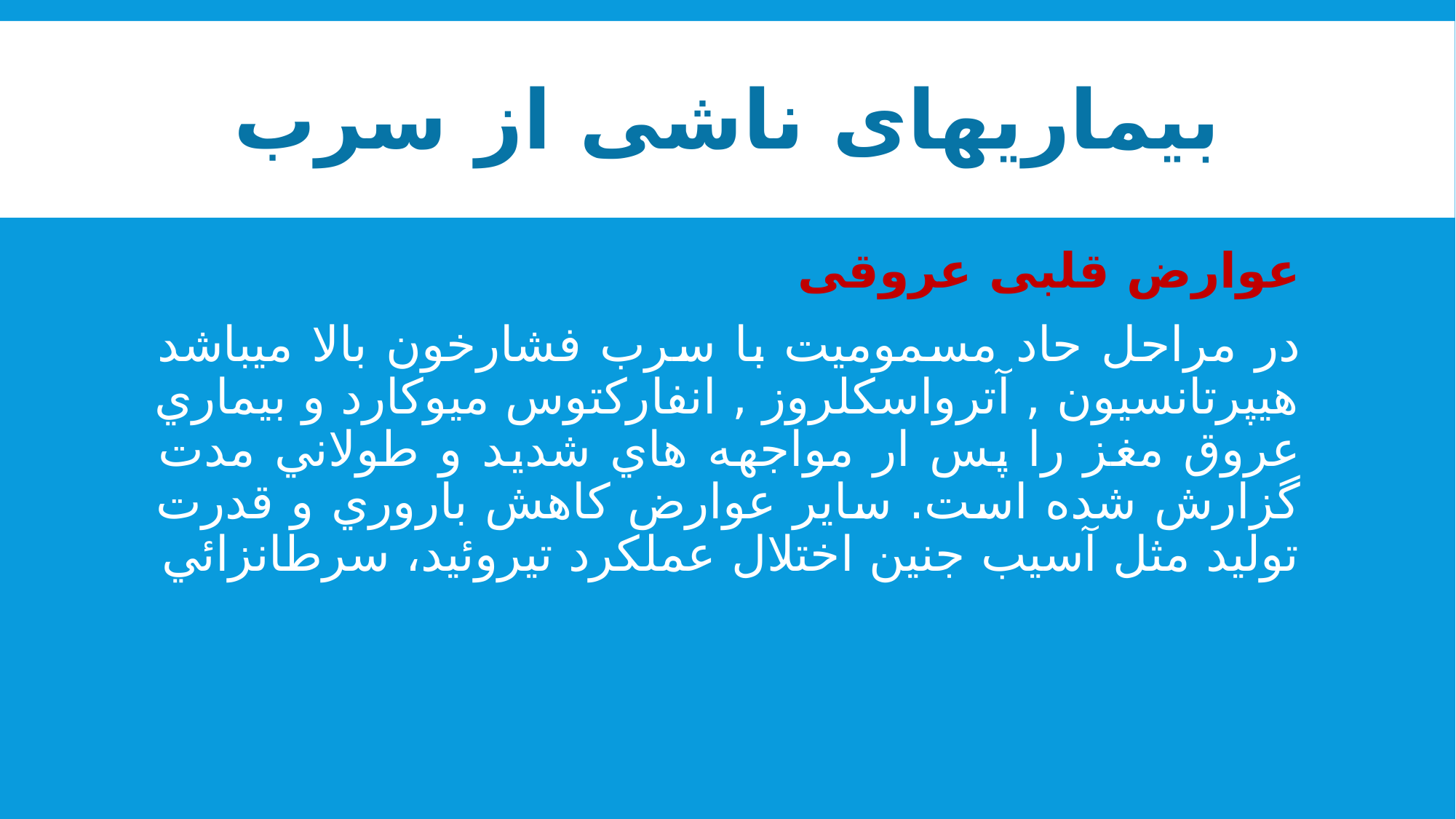

# بیماریهای ناشی از سرب
عوارض قلبی عروقی
در مراحل حاد مسموميت با سرب فشارخون بالا ميباشد هيپرتانسيون , آترواسكلروز , انفاركتوس ميوكارد و بيماري عروق مغز را پس ار مواجهه هاي شديد و طولاني مدت گزارش شده است. ساير عوارض كاهش باروري و قدرت توليد مثل آسيب جنين اختلال عملكرد تيروئيد، سرطانزائي